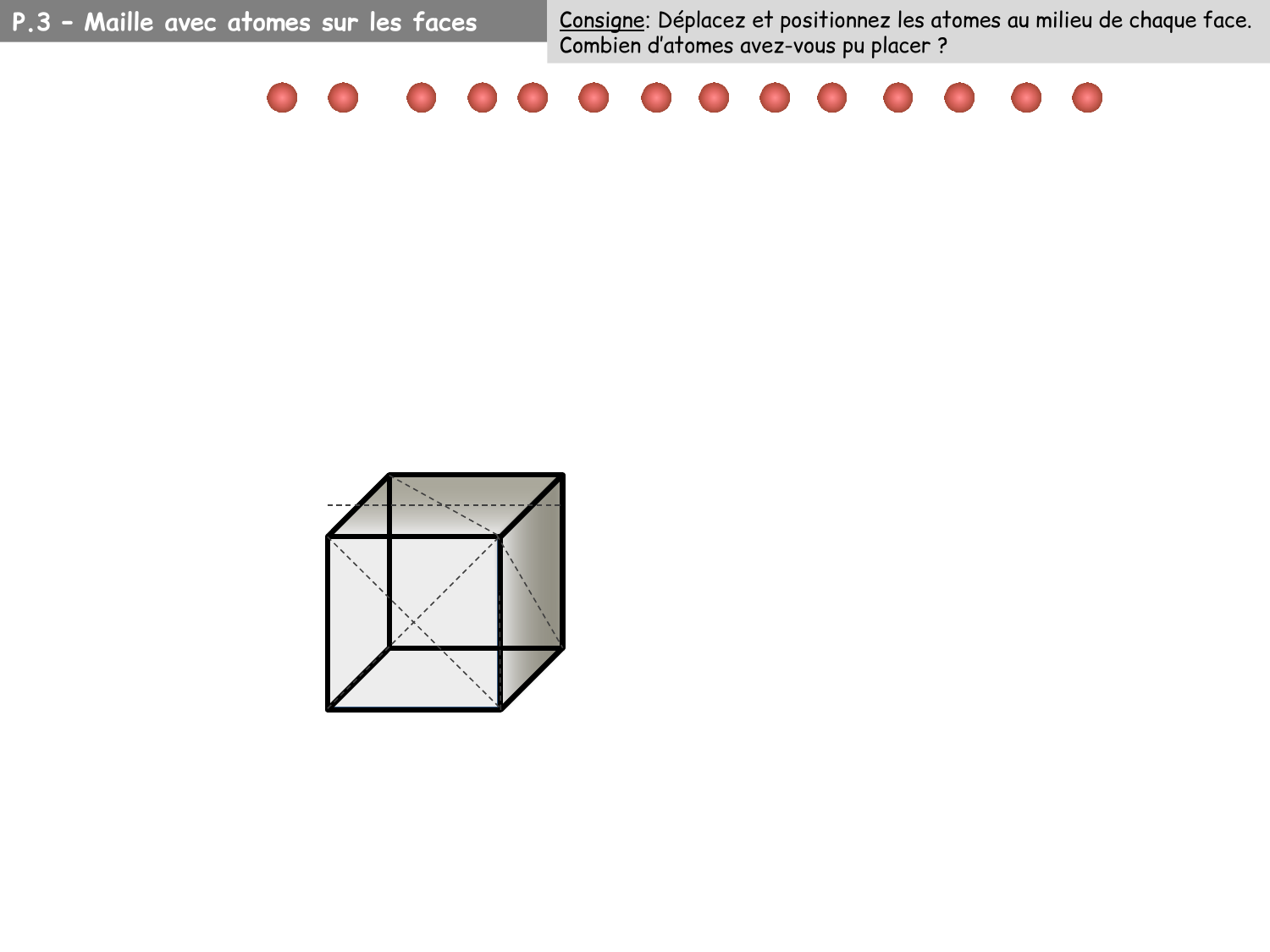

P.3 – Maille avec atomes sur les faces
Consigne: Déplacez et positionnez les atomes au milieu de chaque face. Combien d’atomes avez-vous pu placer ?